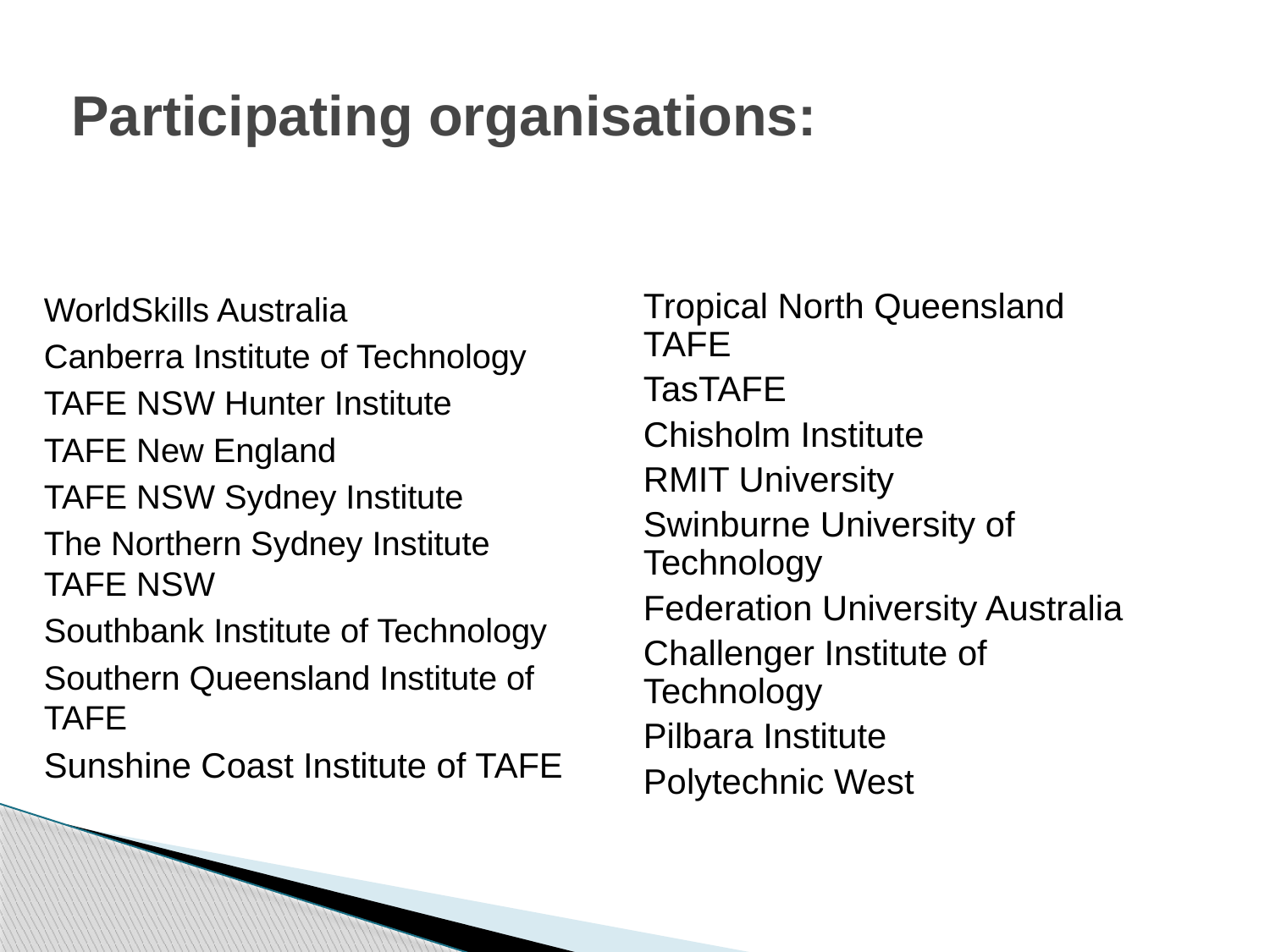

# Participating organisations:
WorldSkills Australia
Canberra Institute of Technology
TAFE NSW Hunter Institute
TAFE New England
TAFE NSW Sydney Institute
The Northern Sydney Institute TAFE NSW
Southbank Institute of Technology
Southern Queensland Institute of TAFE
Sunshine Coast Institute of TAFE

Tropical North Queensland TAFE
TasTAFE
Chisholm Institute
RMIT University
Swinburne University of Technology
Federation University Australia
Challenger Institute of Technology
Pilbara Institute
Polytechnic West